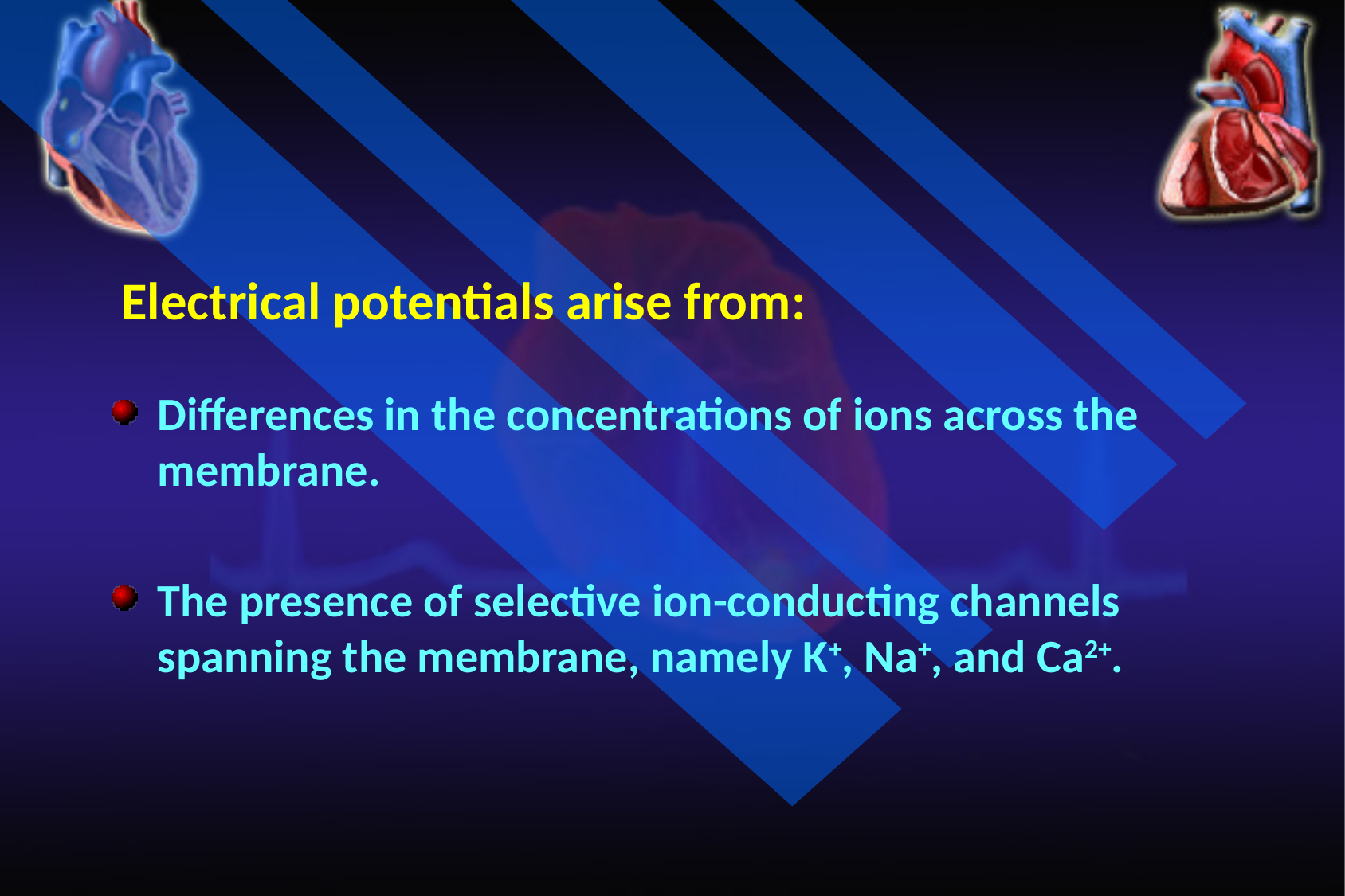

# Electrical potentials arise from:
Differences in the concentrations of ions across the membrane.

The presence of selective ion-conducting channels spanning the membrane, namely K+, Na+, and Ca2+.